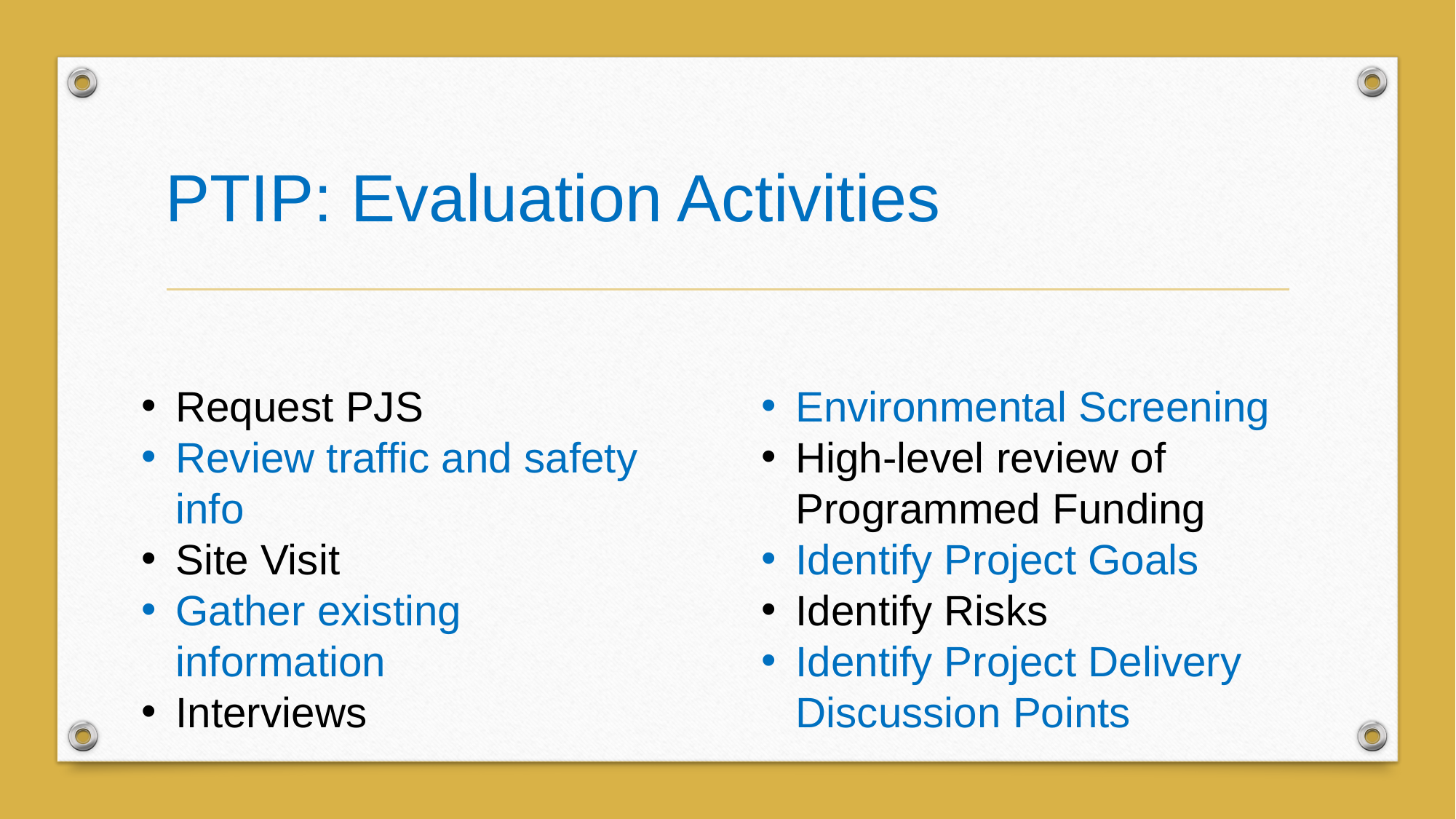

# PTIP: Evaluation Activities
Request PJS
Review traffic and safety info
Site Visit
Gather existing information
Interviews
Environmental Screening
High-level review of Programmed Funding
Identify Project Goals
Identify Risks
Identify Project Delivery Discussion Points